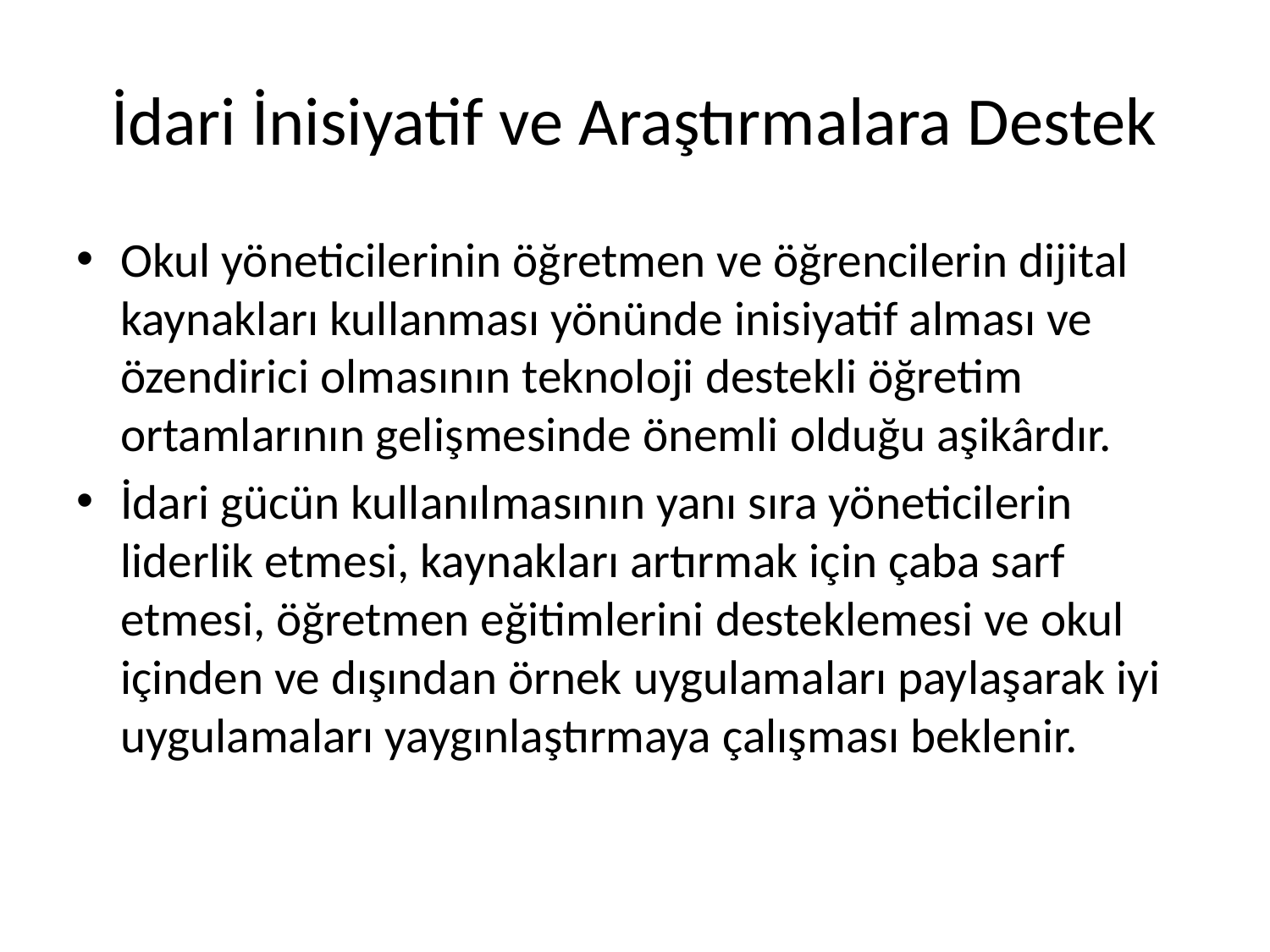

# İdari İnisiyatif ve Araştırmalara Destek
Okul yöneticilerinin öğretmen ve öğrencilerin dijital kaynakları kullanması yönünde inisiyatif alması ve özendirici olmasının teknoloji destekli öğretim ortamlarının gelişmesinde önemli olduğu aşikârdır.
İdari gücün kullanılmasının yanı sıra yöneticilerin liderlik etmesi, kaynakları artırmak için çaba sarf etmesi, öğretmen eğitimlerini desteklemesi ve okul içinden ve dışından örnek uygulamaları paylaşarak iyi uygulamaları yaygınlaştırmaya çalışması beklenir.